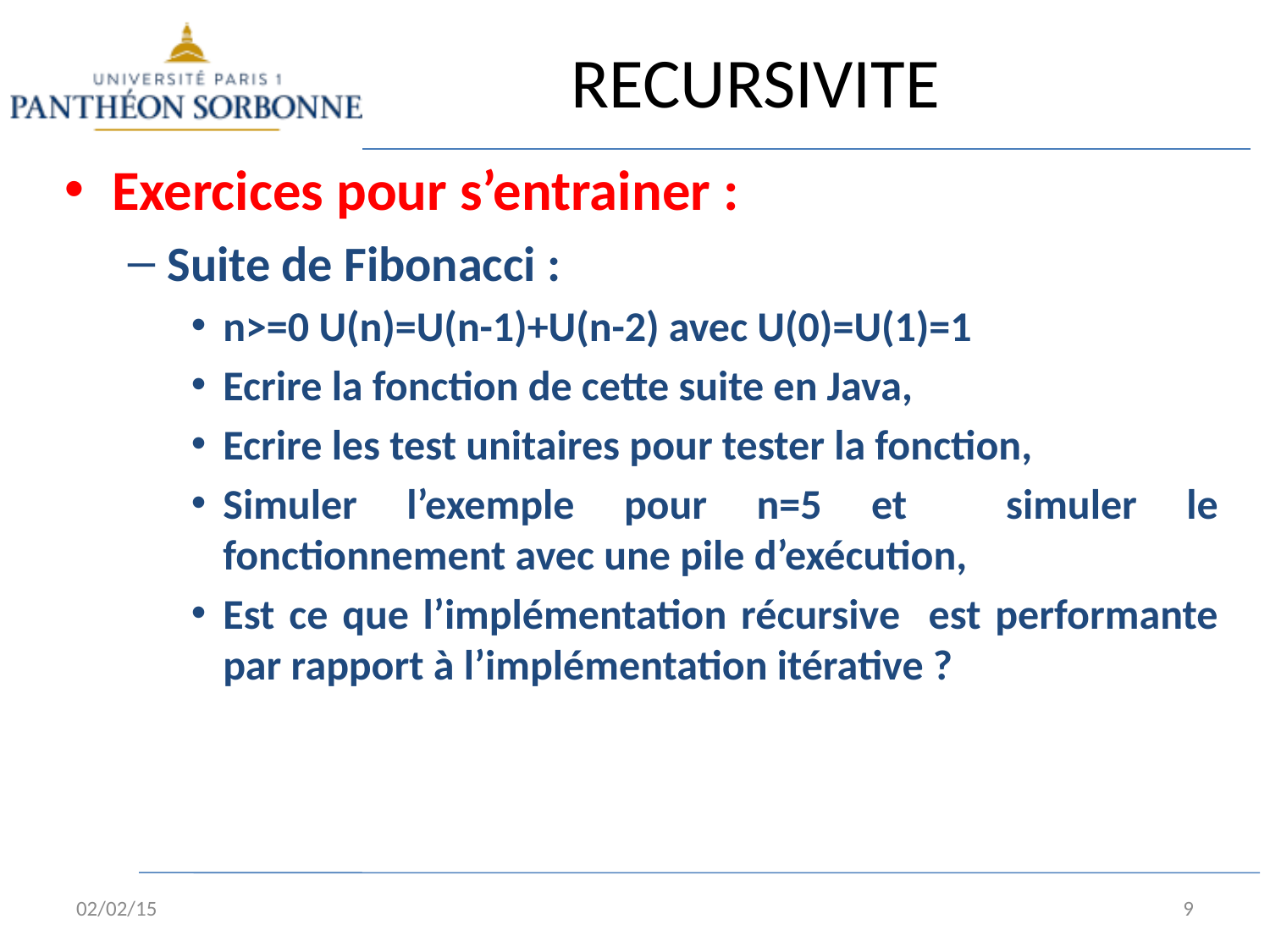

# RECURSIVITE
Exercices pour s’entrainer :
Suite de Fibonacci :
n>=0 U(n)=U(n-1)+U(n-2) avec U(0)=U(1)=1
Ecrire la fonction de cette suite en Java,
Ecrire les test unitaires pour tester la fonction,
Simuler l’exemple pour n=5 et  simuler le fonctionnement avec une pile d’exécution,
Est ce que l’implémentation récursive  est performante par rapport à l’implémentation itérative ?

02/02/15
9